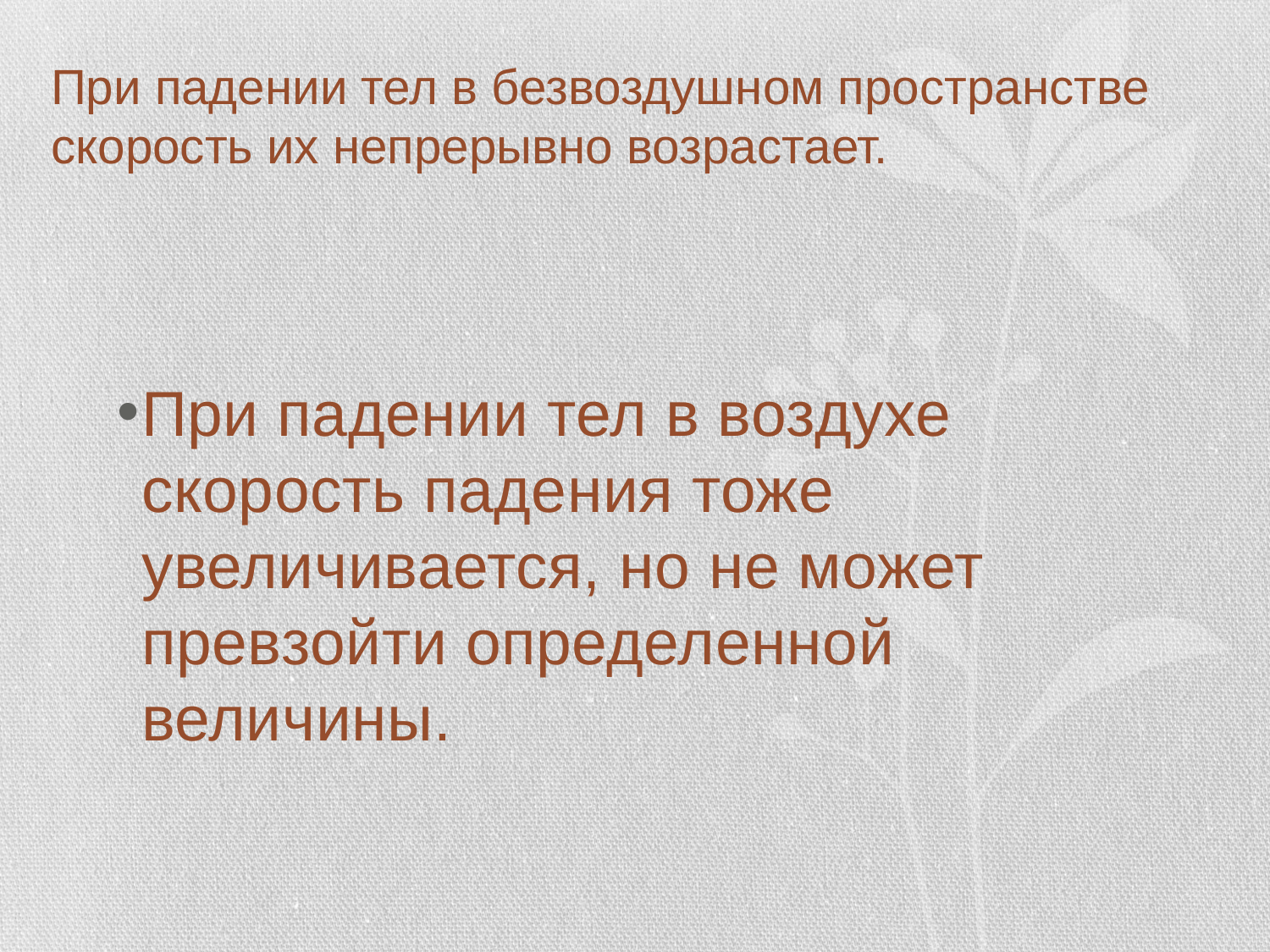

# При падении тел в безвоздушном пространстве скорость их непрерывно возрастает.
При падении тел в воздухе скорость падения тоже увеличивается, но не может превзойти определенной величины.